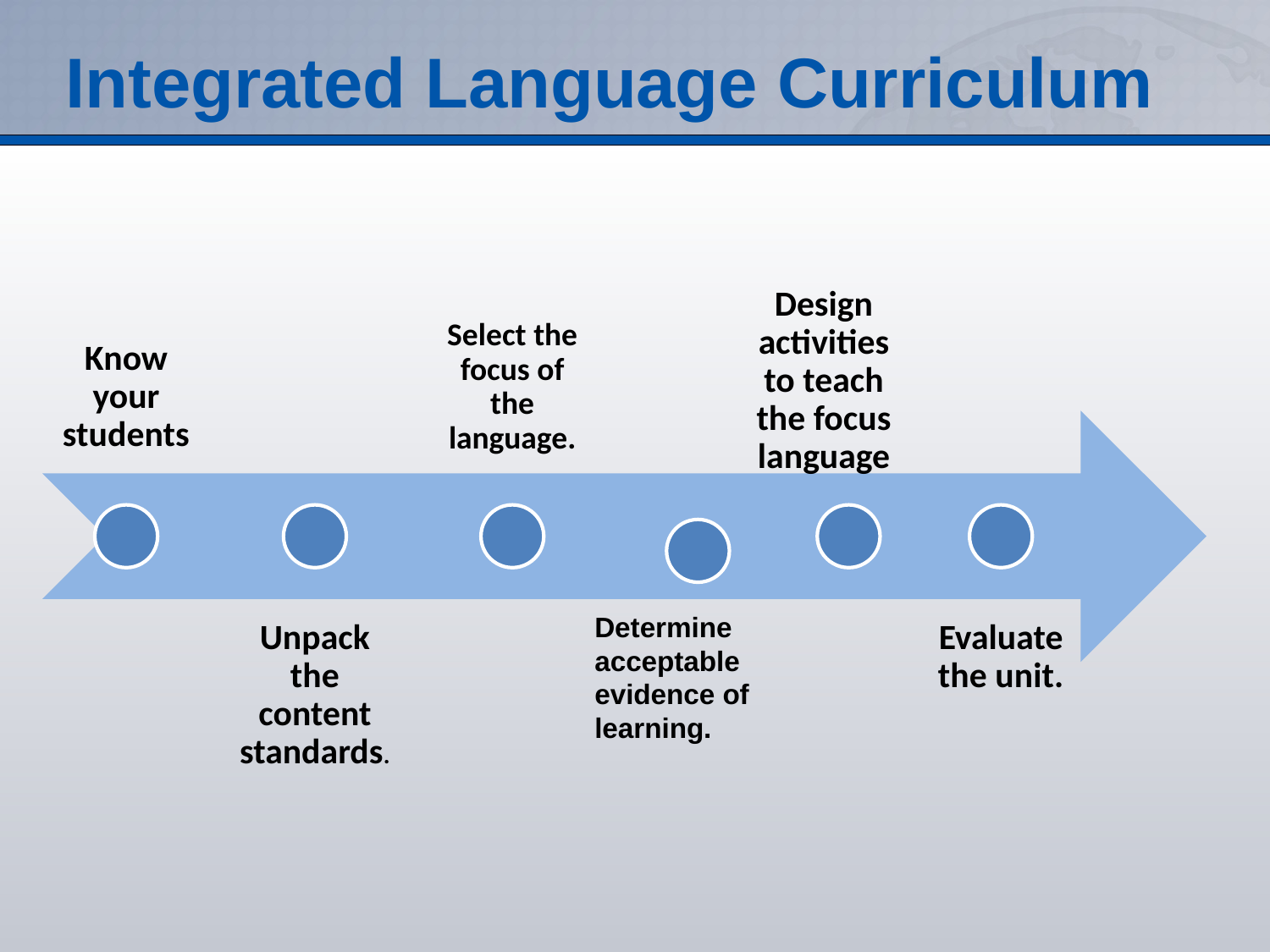

# Integrated Language Curriculum
Know your students
Unpack the content standards.
Select the focus of the language.
Design activities to teach the focus language

Evaluate the unit.
Determine acceptable evidence of learning.